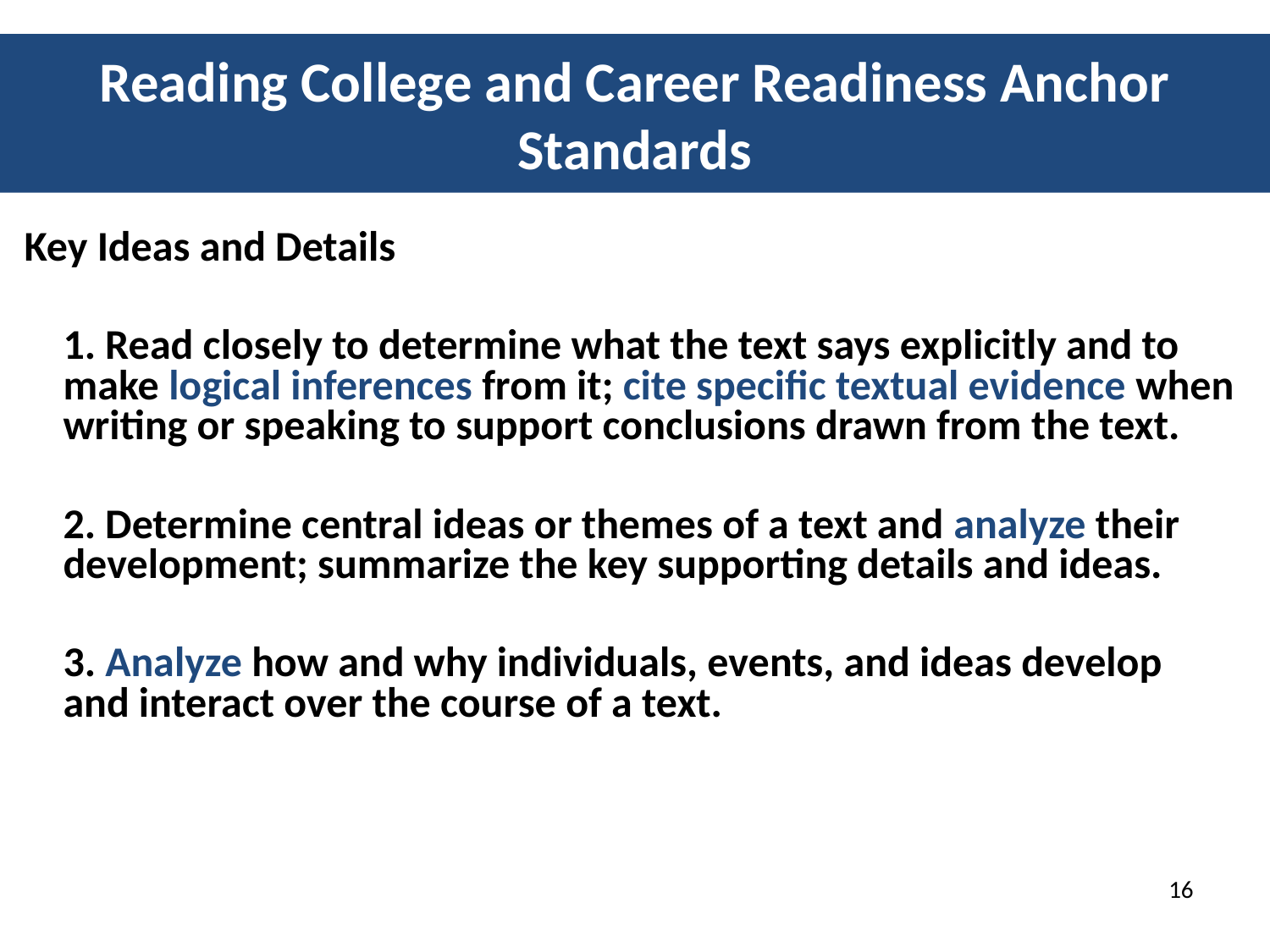

Reading College and Career Readiness Anchor Standards
Key Ideas and Details

	1. Read closely to determine what the text says explicitly and to make logical inferences from it; cite specific textual evidence when writing or speaking to support conclusions drawn from the text.

	2. Determine central ideas or themes of a text and analyze their development; summarize the key supporting details and ideas.

	3. Analyze how and why individuals, events, and ideas develop and interact over the course of a text.
16